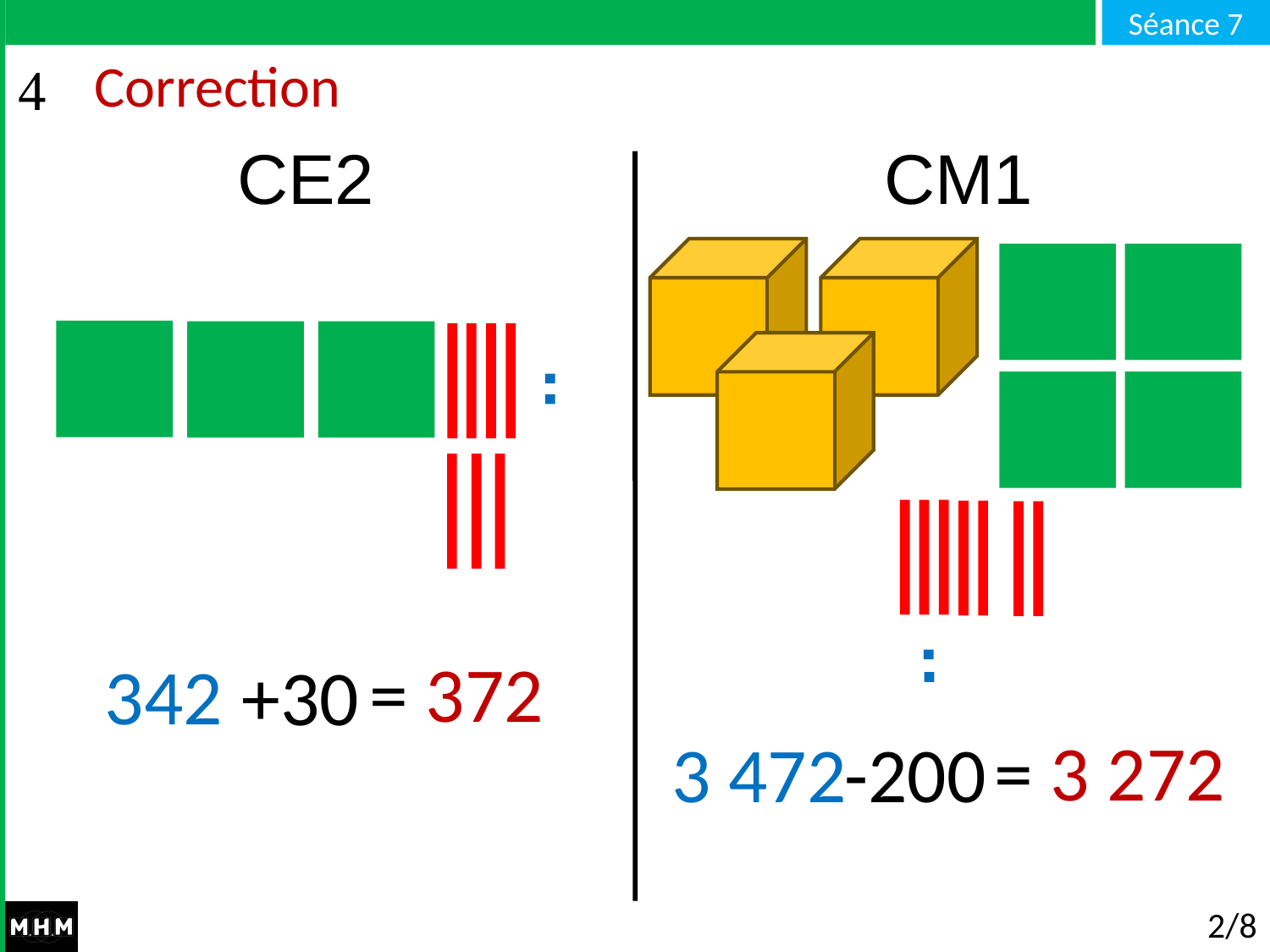

# Correction
CE2                          CM1

= 372
342
+30

= 3 272
3 472
-200
2/8